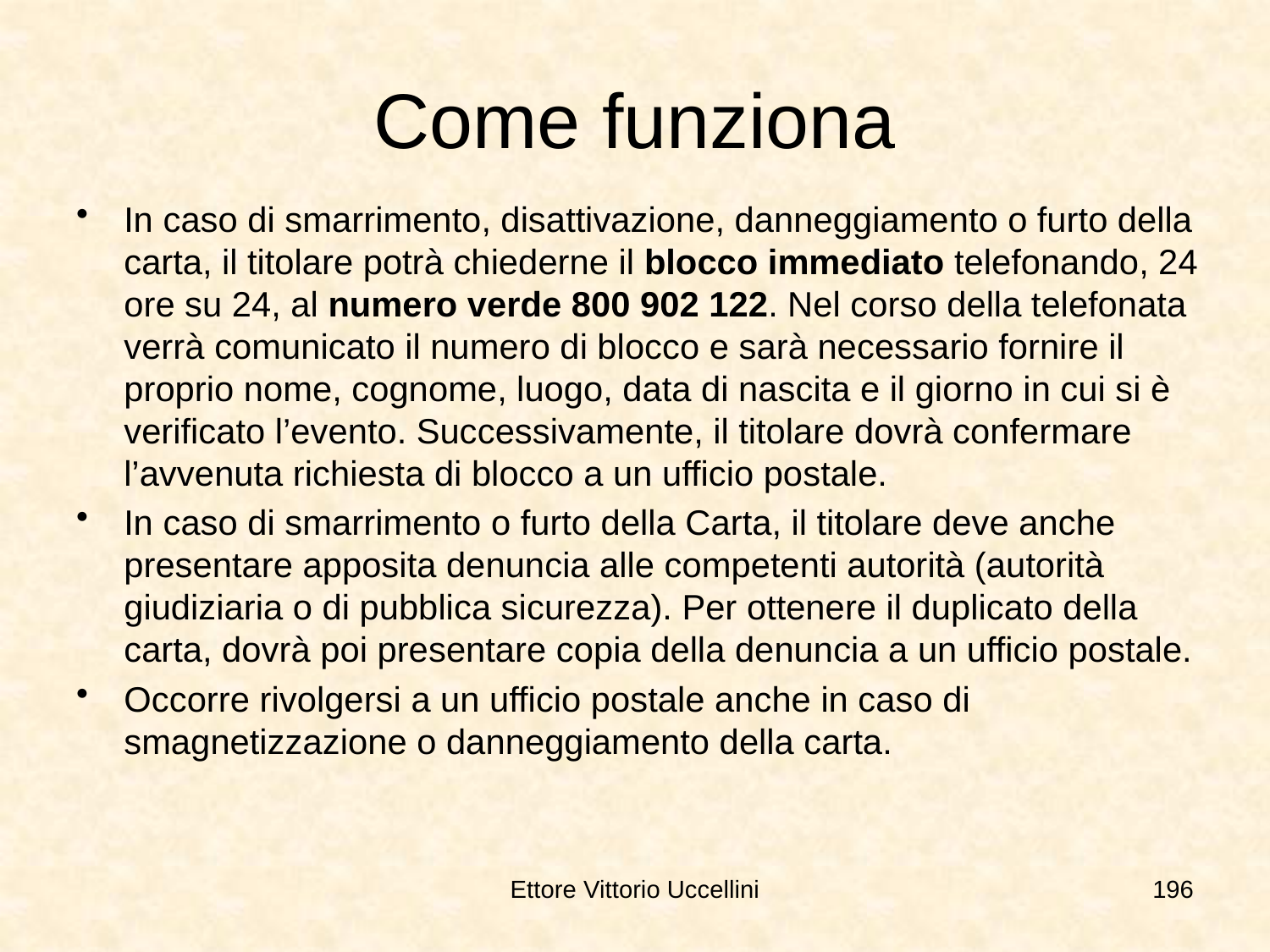

# Come funziona
In caso di smarrimento, disattivazione, danneggiamento o furto della carta, il titolare potrà chiederne il blocco immediato telefonando, 24 ore su 24, al numero verde 800 902 122. Nel corso della telefonata verrà comunicato il numero di blocco e sarà necessario fornire il proprio nome, cognome, luogo, data di nascita e il giorno in cui si è verificato l’evento. Successivamente, il titolare dovrà confermare l’avvenuta richiesta di blocco a un ufficio postale.
In caso di smarrimento o furto della Carta, il titolare deve anche presentare apposita denuncia alle competenti autorità (autorità giudiziaria o di pubblica sicurezza). Per ottenere il duplicato della carta, dovrà poi presentare copia della denuncia a un ufficio postale.
Occorre rivolgersi a un ufficio postale anche in caso di smagnetizzazione o danneggiamento della carta.

Ettore Vittorio Uccellini
196